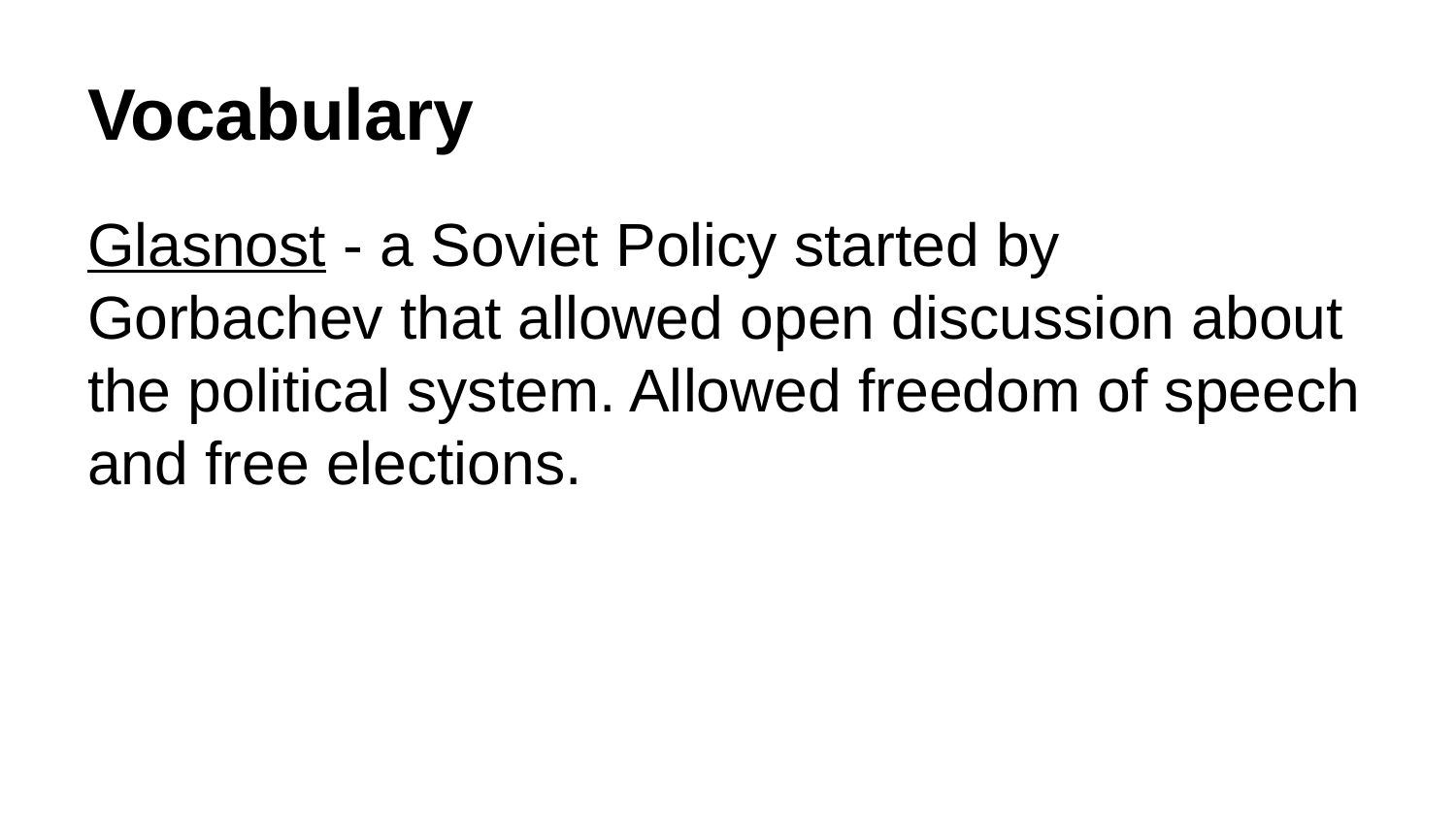

# Vocabulary
Glasnost - a Soviet Policy started by Gorbachev that allowed open discussion about the political system. Allowed freedom of speech and free elections.